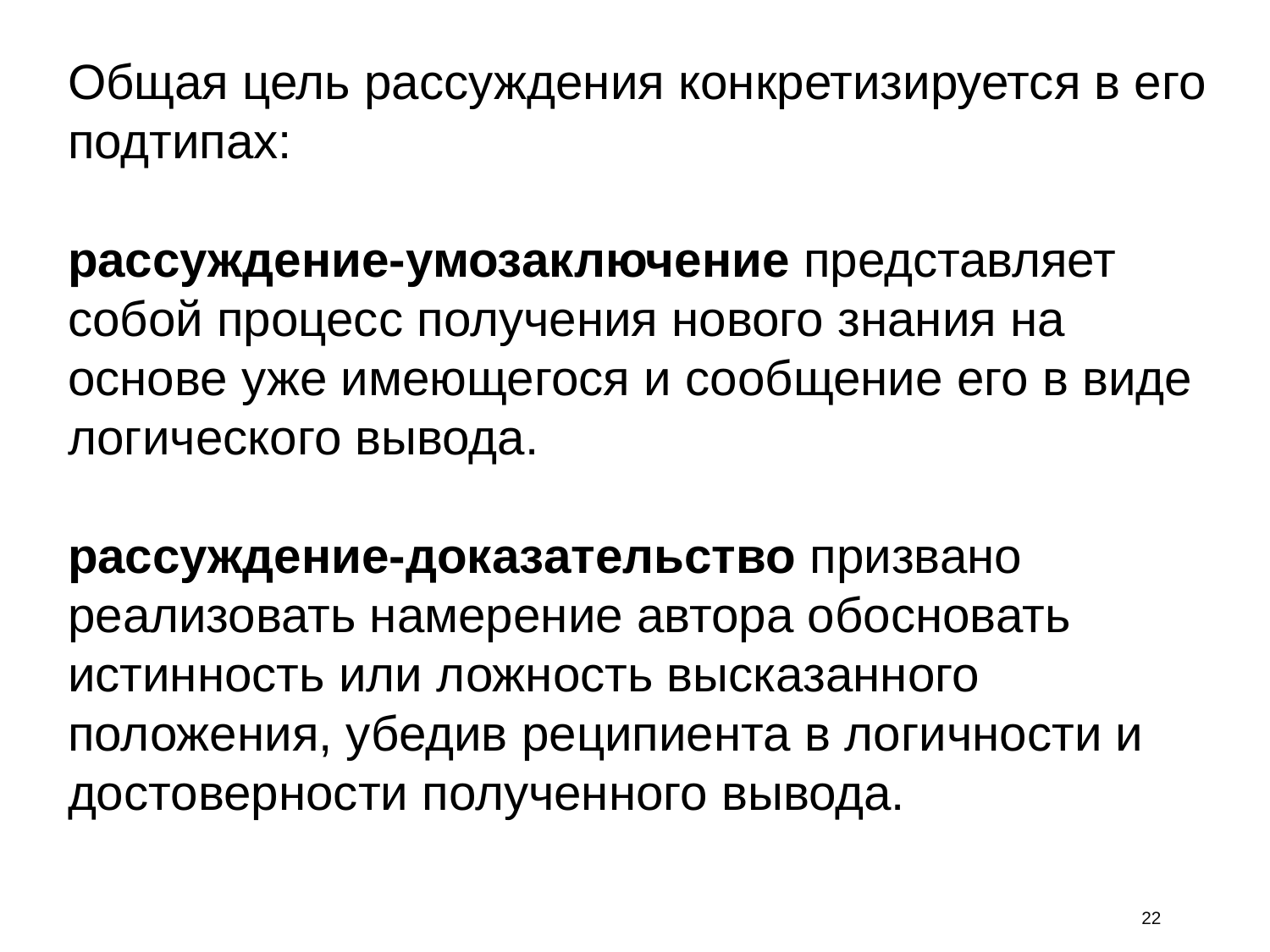

Общая цель рассуждения конкретизируется в его подтипах:

рассуждение-умозаключение представляет собой процесс получения нового знания на основе уже имеющегося и сообщение его в виде логического вывода.

рассуждение-доказательство призвано реализовать намерение автора обосновать истинность или ложность высказанного положения, убедив реципиента в логичности и достоверности полученного вывода.
22